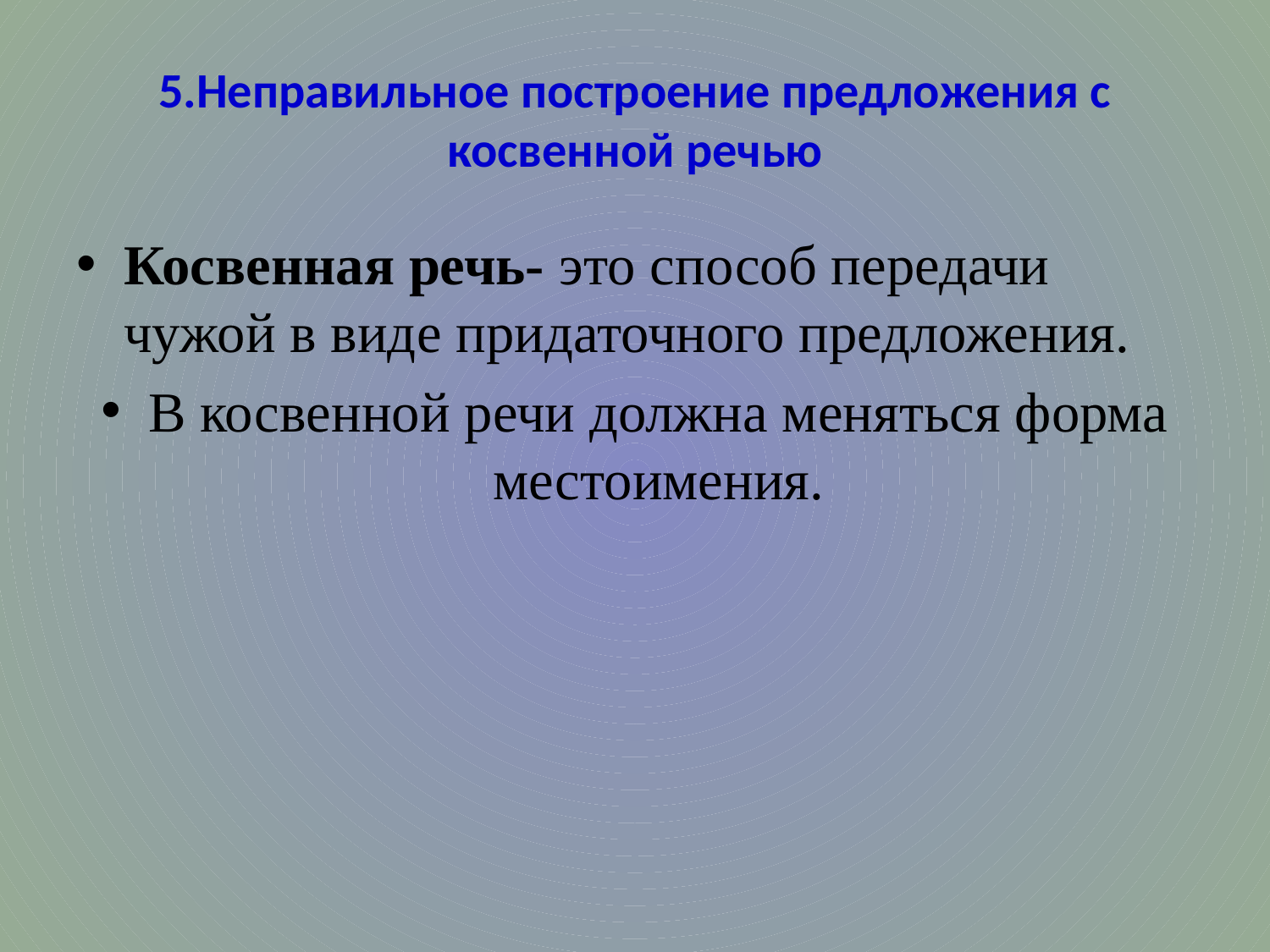

# 5.Неправильное построение предложения с косвенной речью
Косвенная речь- это способ передачи чужой в виде придаточного предложения.
В косвенной речи должна меняться форма местоимения.